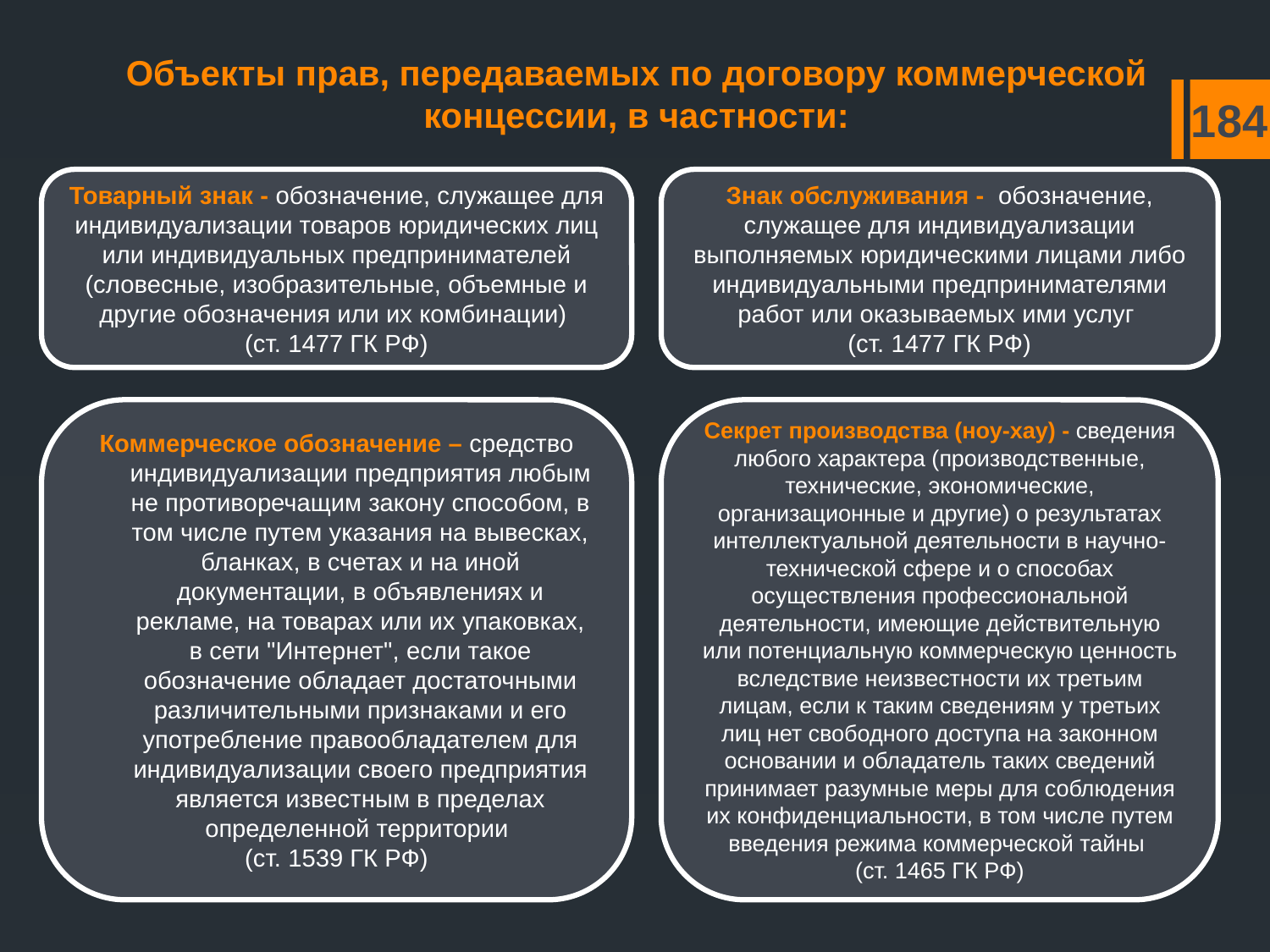

Объекты прав, передаваемых по договору коммерческой концессии, в частности:
184
Товарный знак - обозначение, служащее для индивидуализации товаров юридических лиц или индивидуальных предпринимателей (словесные, изобразительные, объемные и другие обозначения или их комбинации)
(ст. 1477 ГК РФ)
Знак обслуживания -  обозначение, служащее для индивидуализации выполняемых юридическими лицами либо индивидуальными предпринимателями работ или оказываемых ими услуг
(ст. 1477 ГК РФ)
Коммерческое обозначение – средство индивидуализации предприятия любым не противоречащим закону способом, в том числе путем указания на вывесках, бланках, в счетах и на иной документации, в объявлениях и рекламе, на товарах или их упаковках, в сети "Интернет", если такое обозначение обладает достаточными различительными признаками и его употребление правообладателем для индивидуализации своего предприятия является известным в пределах определенной территории
(ст. 1539 ГК РФ)
Секрет производства (ноу-хау) - сведения любого характера (производственные, технические, экономические, организационные и другие) о результатах интеллектуальной деятельности в научно-технической сфере и о способах осуществления профессиональной деятельности, имеющие действительную или потенциальную коммерческую ценность вследствие неизвестности их третьим лицам, если к таким сведениям у третьих лиц нет свободного доступа на законном основании и обладатель таких сведений принимает разумные меры для соблюдения их конфиденциальности, в том числе путем введения режима коммерческой тайны
(ст. 1465 ГК РФ)